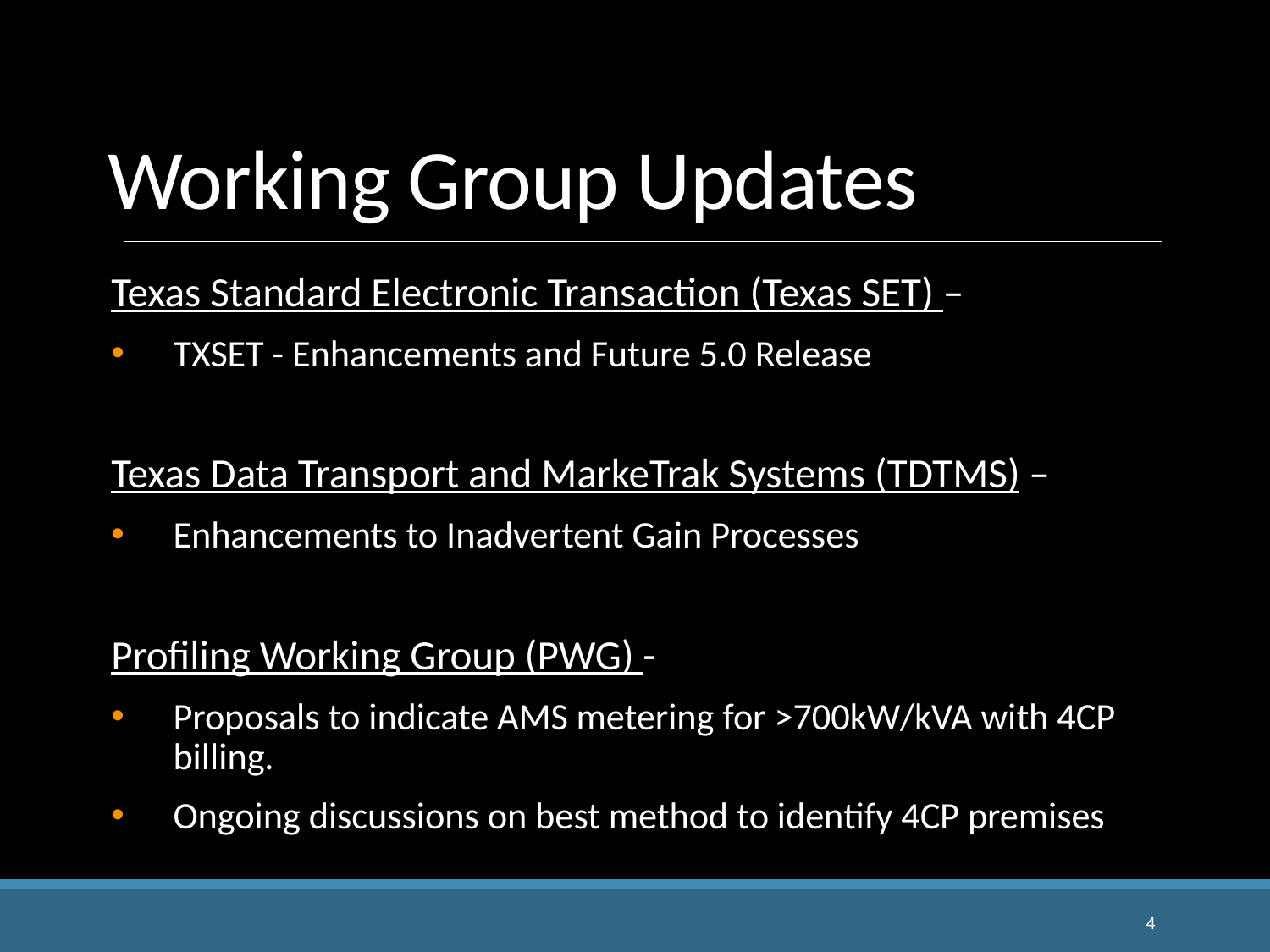

# Working Group Updates
Texas Standard Electronic Transaction (Texas SET) –
TXSET - Enhancements and Future 5.0 Release

Texas Data Transport and MarkeTrak Systems (TDTMS) –
Enhancements to Inadvertent Gain Processes

Profiling Working Group (PWG) -
Proposals to indicate AMS metering for >700kW/kVA with 4CP billing.
Ongoing discussions on best method to identify 4CP premises
4